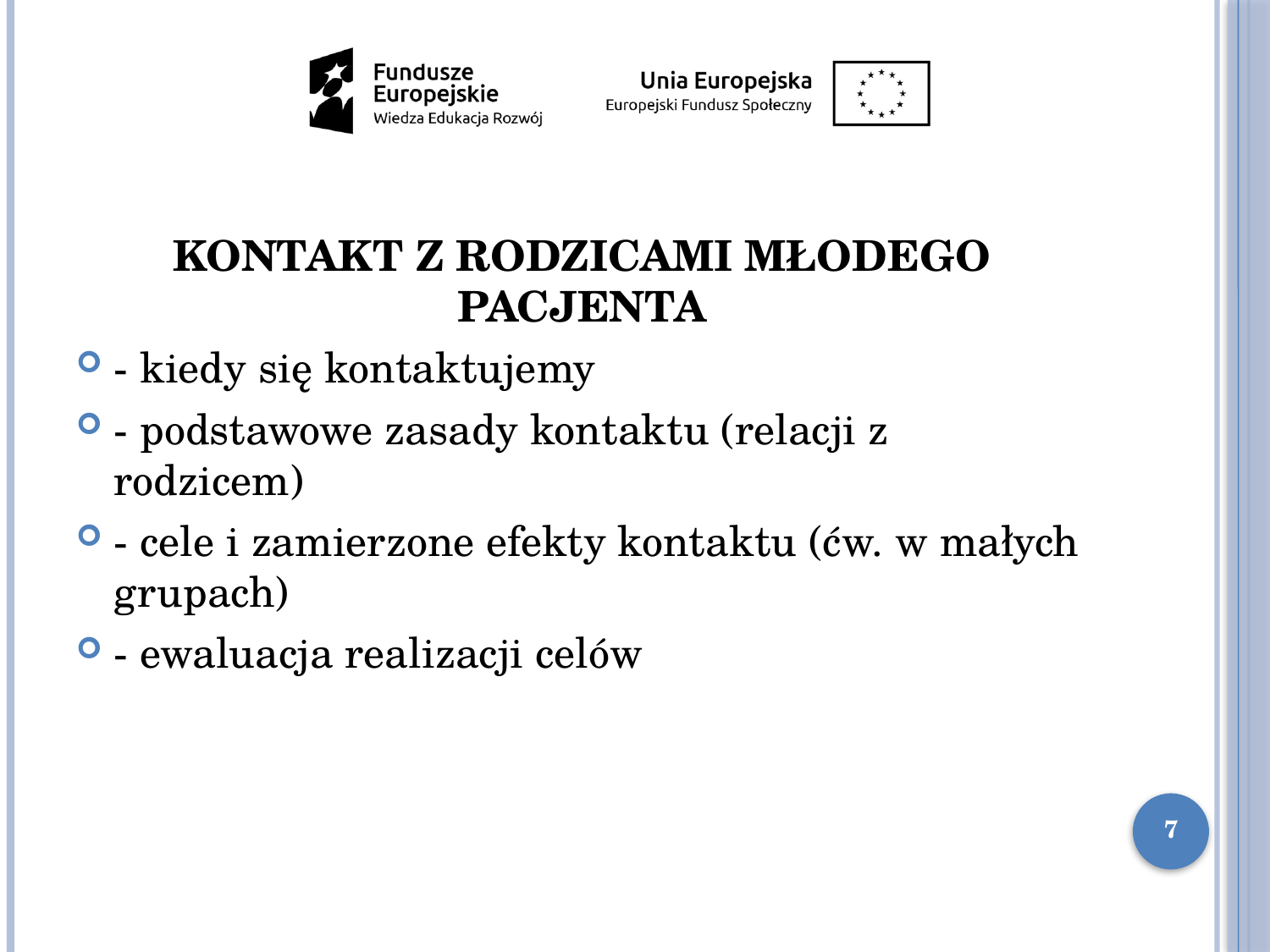

KONTAKT Z RODZICAMI MŁODEGO PACJENTA
- kiedy się kontaktujemy
- podstawowe zasady kontaktu (relacji z rodzicem)
- cele i zamierzone efekty kontaktu (ćw. w małych grupach)
- ewaluacja realizacji celów
7